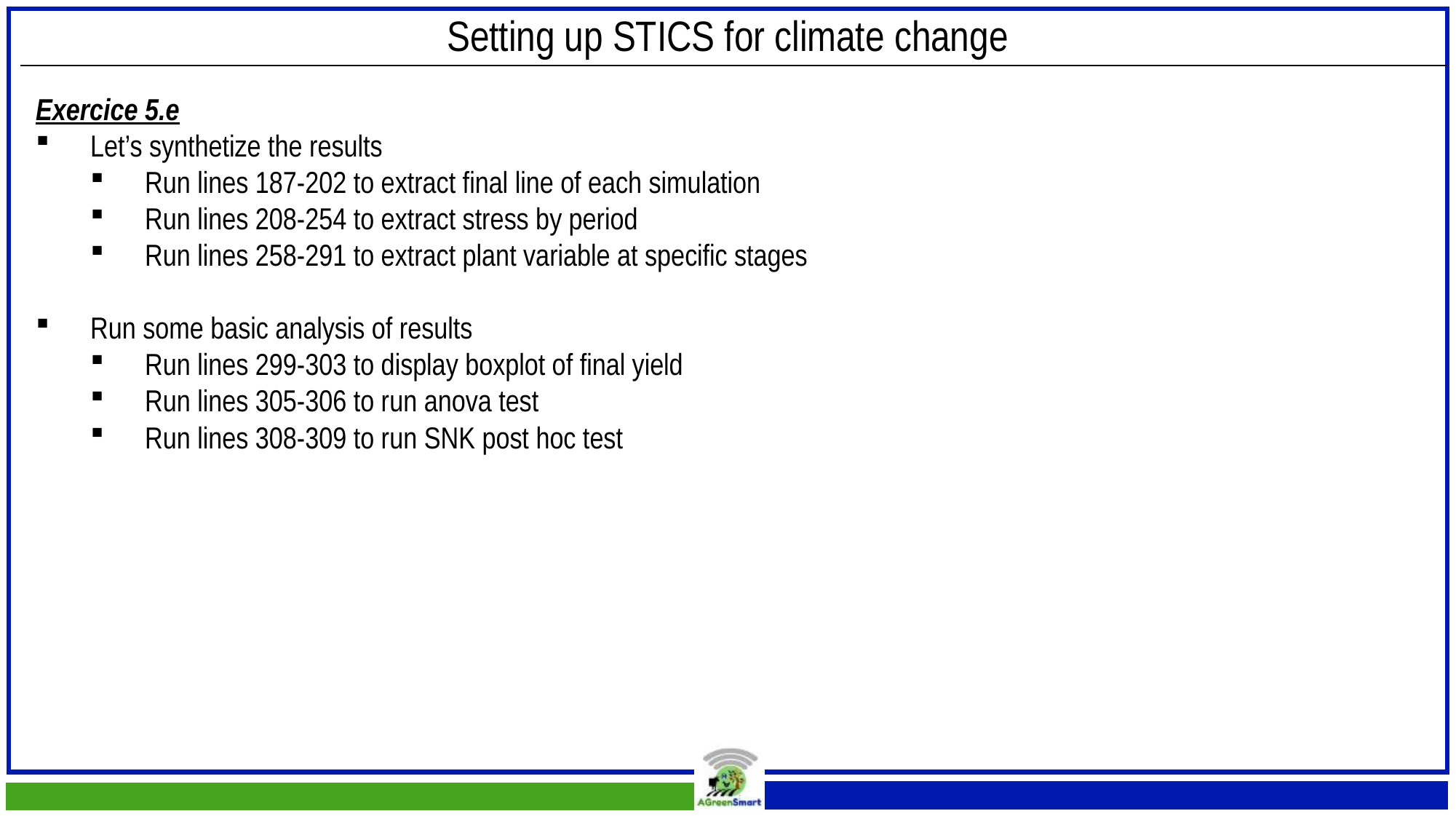

Setting up STICS for climate change
Exercice 5.e
Let’s synthetize the results
Run lines 187-202 to extract final line of each simulation
Run lines 208-254 to extract stress by period
Run lines 258-291 to extract plant variable at specific stages

Run some basic analysis of results
Run lines 299-303 to display boxplot of final yield
Run lines 305-306 to run anova test
Run lines 308-309 to run SNK post hoc test